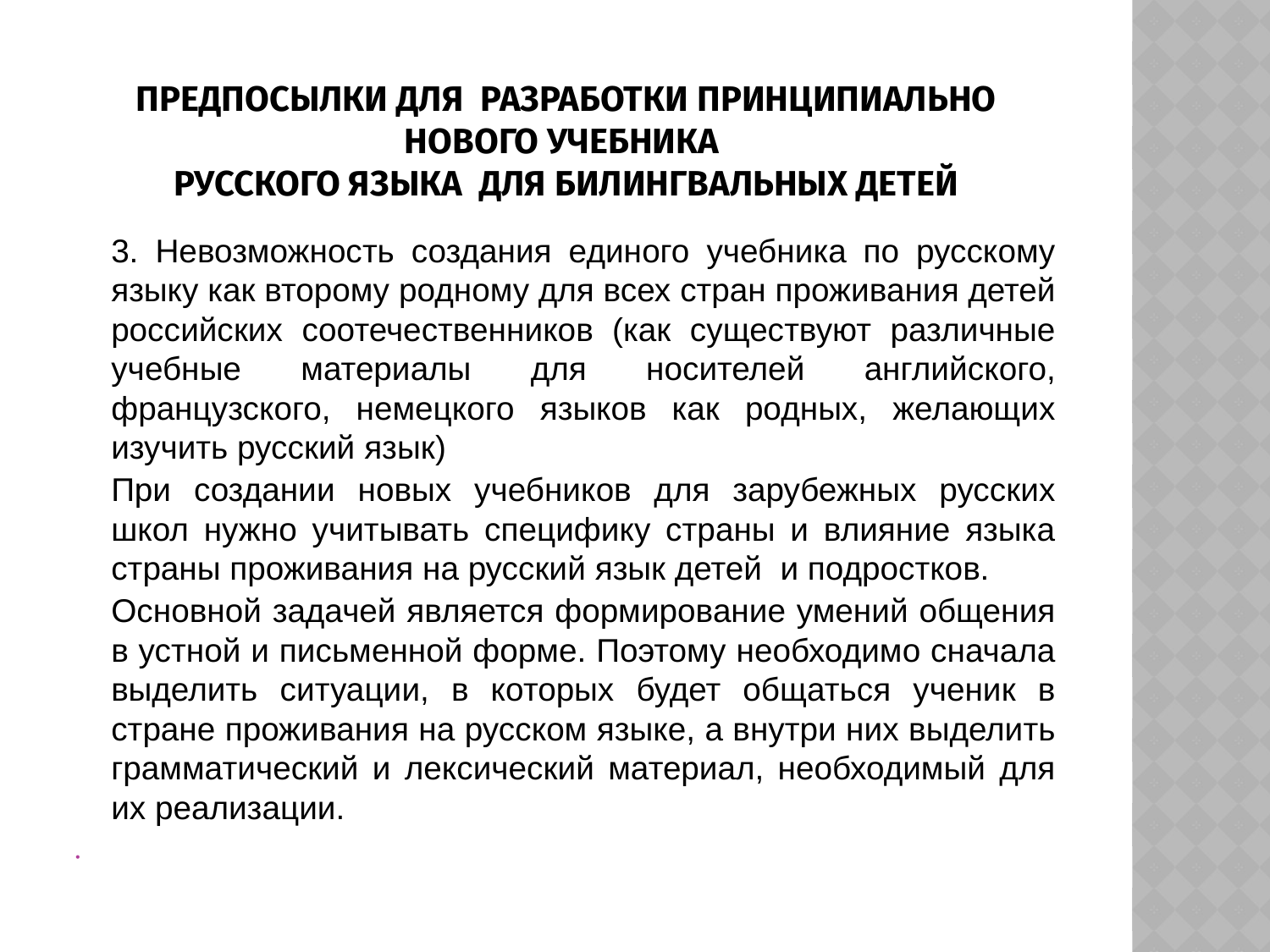

# Предпосылки для  разработки принципиально нового учебника русского языка  для билингвальных детей
	3. Невозможность создания единого учебника по русскому языку как второму родному для всех стран проживания детей российских соотечественников (как существуют различные учебные материалы для носителей английского, французского, немецкого языков как родных, желающих изучить русский язык)
	При создании новых учебников для зарубежных русских школ нужно учитывать специфику страны и влияние языка страны проживания на русский язык детей  и подростков.
	Основной задачей является формирование умений общения в устной и письменной форме. Поэтому необходимо сначала выделить ситуации, в которых будет общаться ученик в стране проживания на русском языке, а внутри них выделить грамматический и лексический материал, необходимый для их реализации.